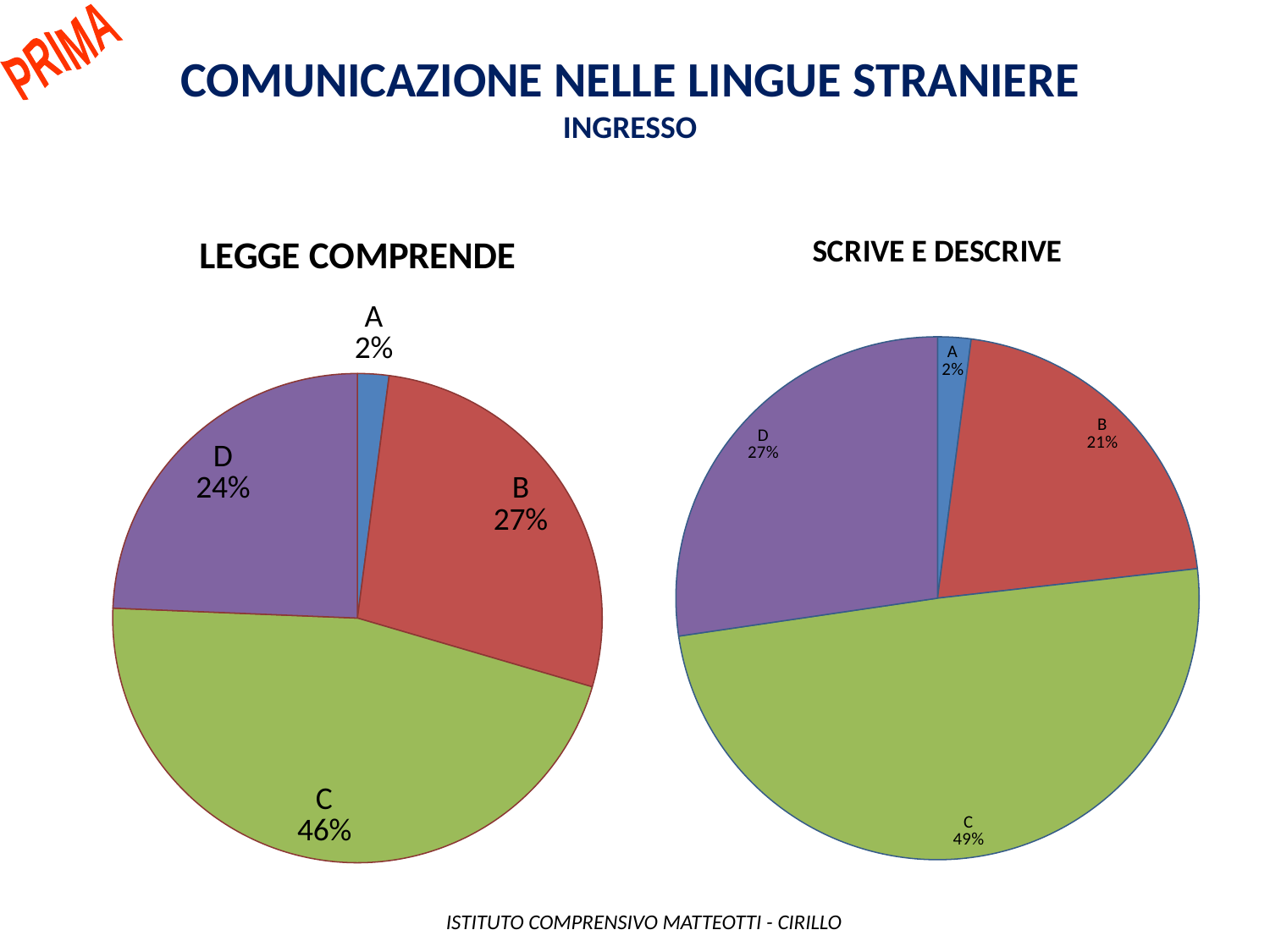

PRIMA
Comunicazione nelle lingue straniere
INGRESSO

### Chart: LEGGE COMPRENDE

| Category |  |
|---|---|
| A | 4.0 |
| B | 53.0 |
| C | 89.0 |
| D | 47.0 |

### Chart: SCRIVE E DESCRIVE

| Category |  |
|---|---|
| A | 4.0 |
| B | 41.0 |
| C | 96.0 |
| D | 53.0 |
 ISTITUTO COMPRENSIVO MATTEOTTI - CIRILLO